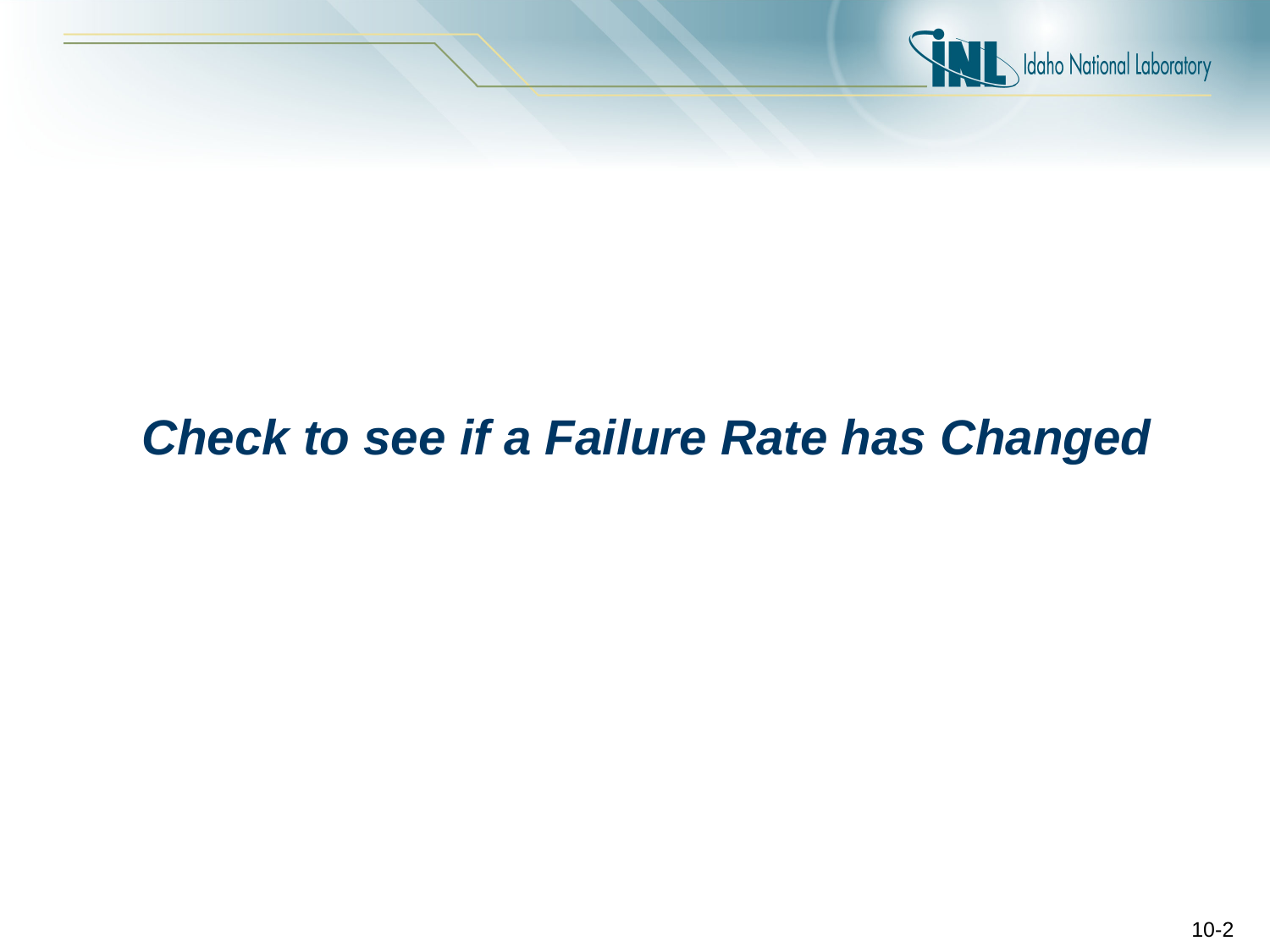

# Check to see if a Failure Rate has Changed
10-2